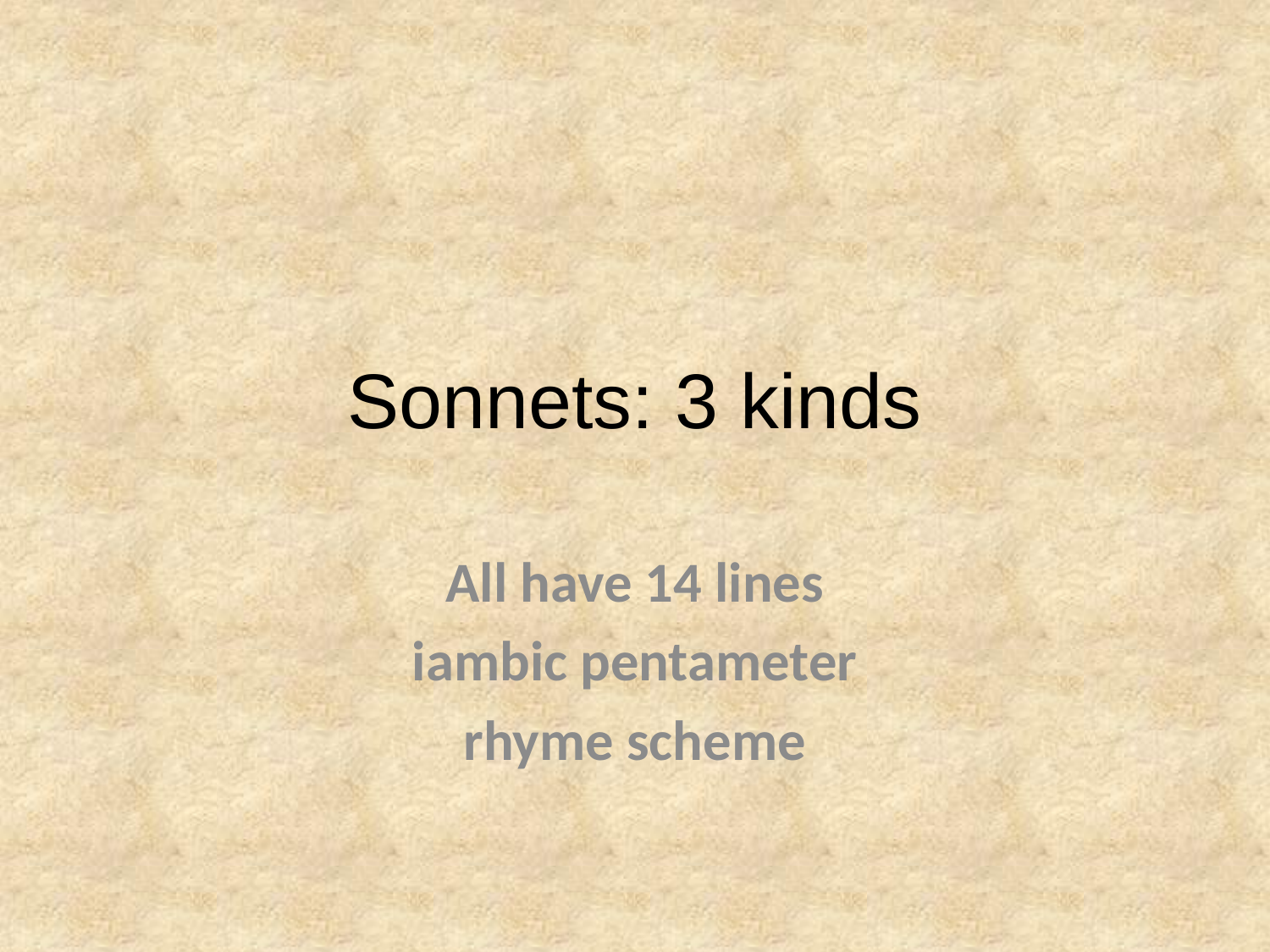

# Sonnets: 3 kinds
All have 14 lines
iambic pentameter
rhyme scheme